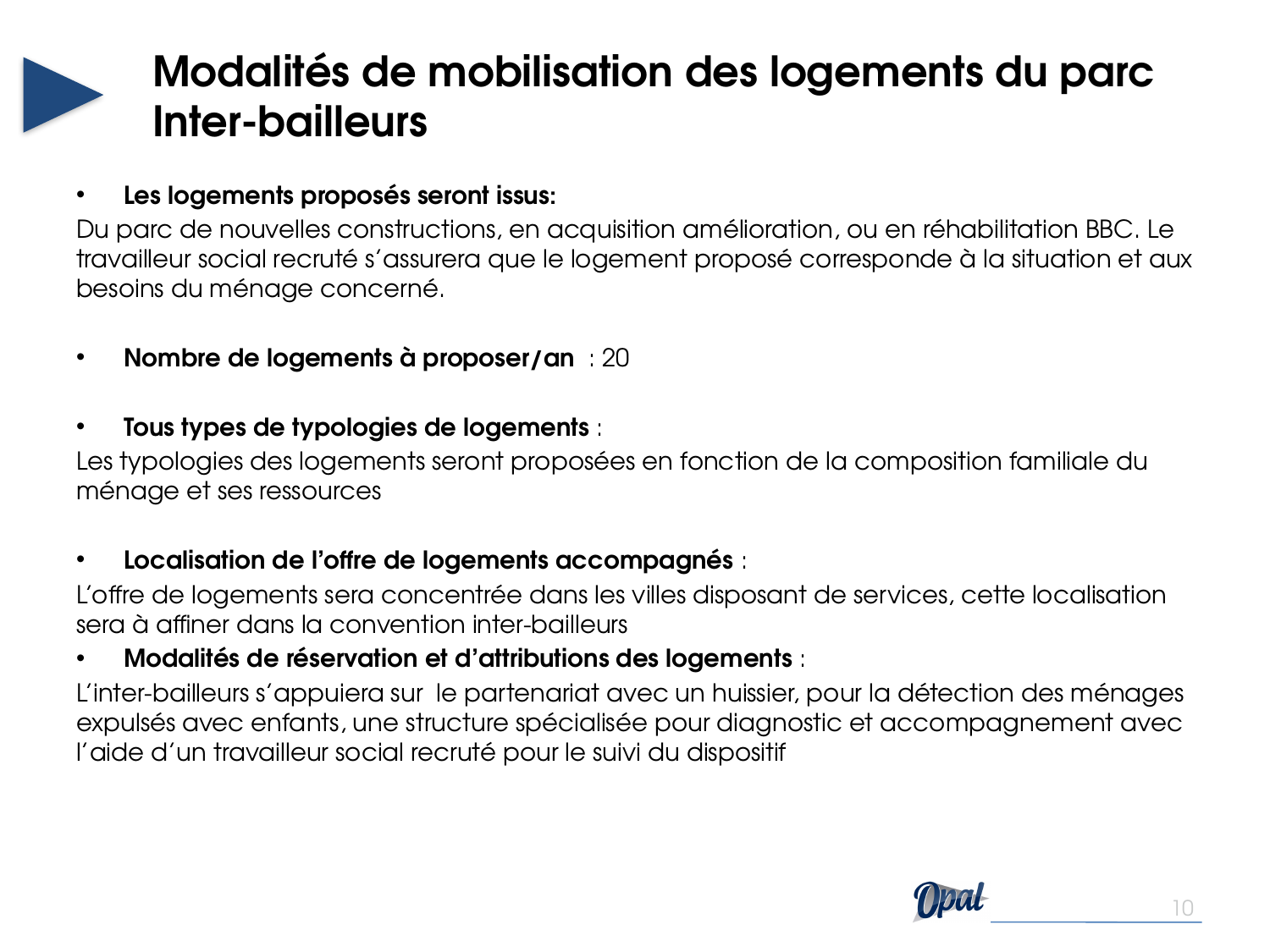

# Modalités de mobilisation des logements du parc Inter-bailleurs
Les logements proposés seront issus:
Du parc de nouvelles constructions, en acquisition amélioration, ou en réhabilitation BBC. Le travailleur social recruté s’assurera que le logement proposé corresponde à la situation et aux besoins du ménage concerné.

Nombre de logements à proposer/an  : 20

Tous types de typologies de logements :
Les typologies des logements seront proposées en fonction de la composition familiale du ménage et ses ressources

Localisation de l’offre de logements accompagnés :
L’offre de logements sera concentrée dans les villes disposant de services, cette localisation sera à affiner dans la convention inter-bailleurs
Modalités de réservation et d’attributions des logements :
L’inter-bailleurs s’appuiera sur  le partenariat avec un huissier, pour la détection des ménages expulsés avec enfants, une structure spécialisée pour diagnostic et accompagnement avec l’aide d’un travailleur social recruté pour le suivi du dispositif
10